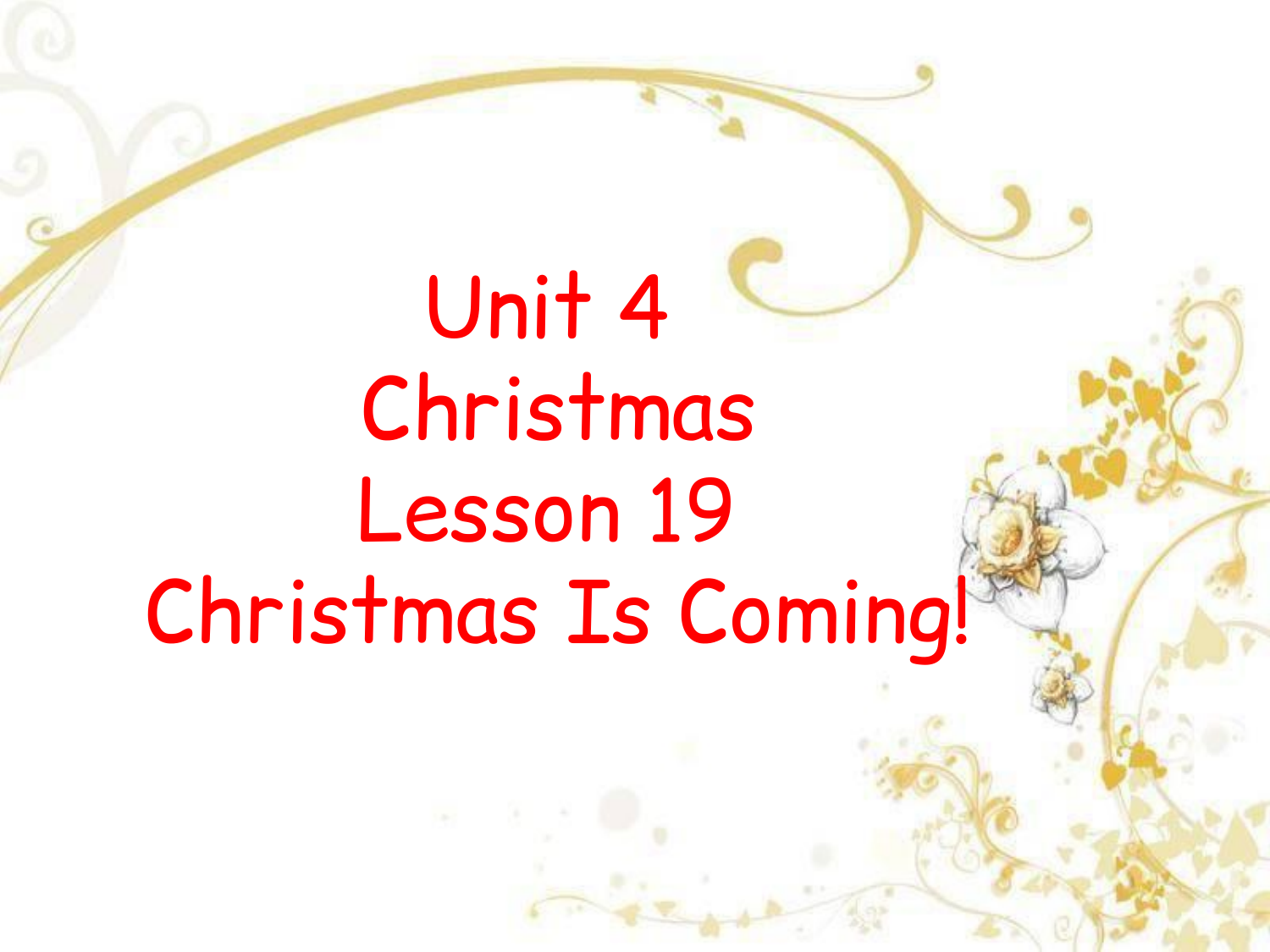

Unit 4
Christmas
Lesson 19
Christmas Is Coming!